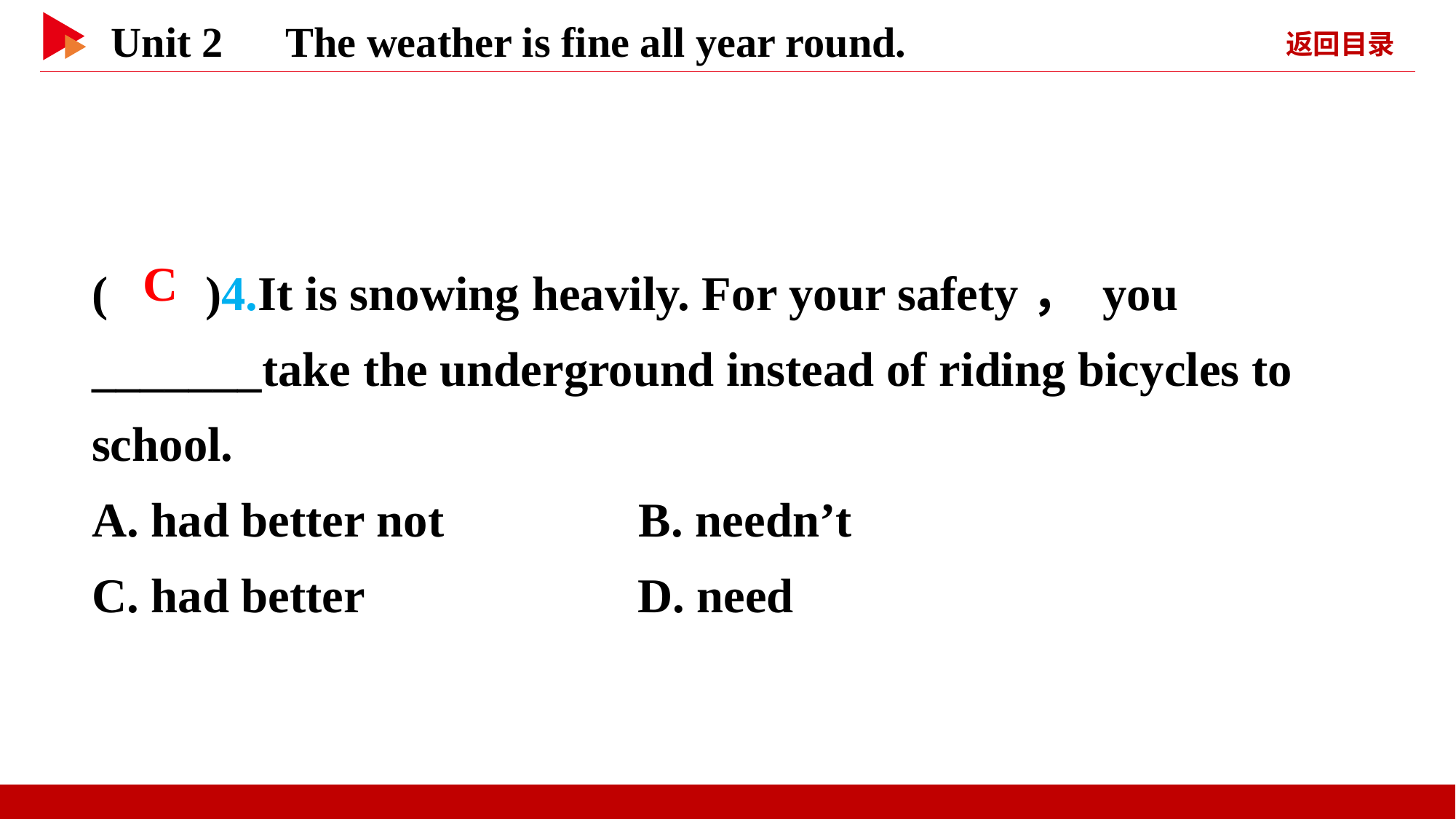

(        )4.It is snowing heavily. For your safety， you _______take the underground instead of riding bicycles to school.
A. had better not                B. needn’t
C. had better                	D. need
   C